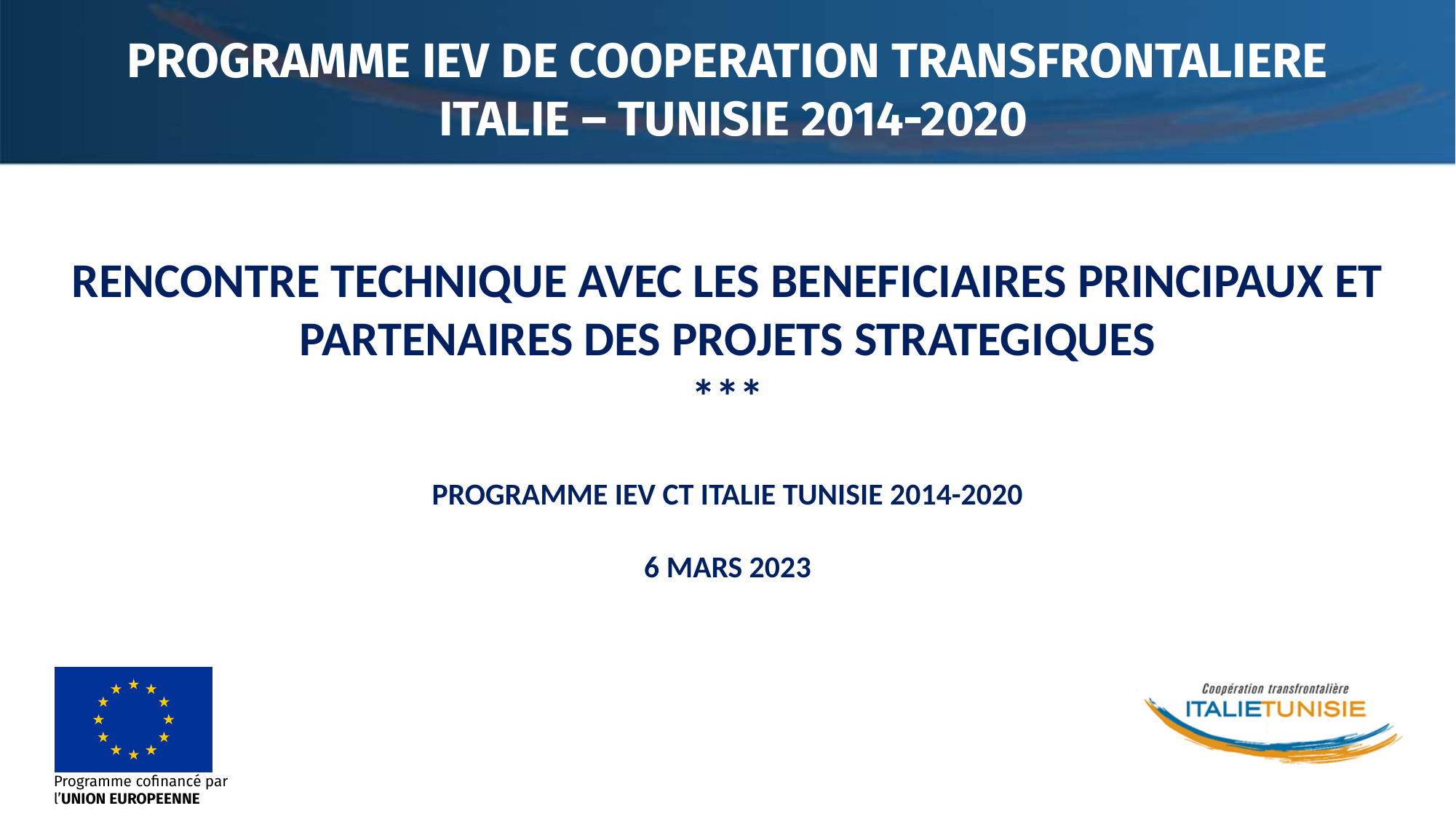

PROGRAMME IEV DE COOPERATION TRANSFRONTALIERE
 ITALIE – TUNISIE 2014-2020

RENCONTRE TECHNIQUE AVEC LES BENEFICIAIRES PRINCIPAUX ET PARTENAIRES DES PROJETS STRATEGIQUES
***

PROGRAMME IEV CT ITALIE TUNISIE 2014-2020

6 Mars 2023